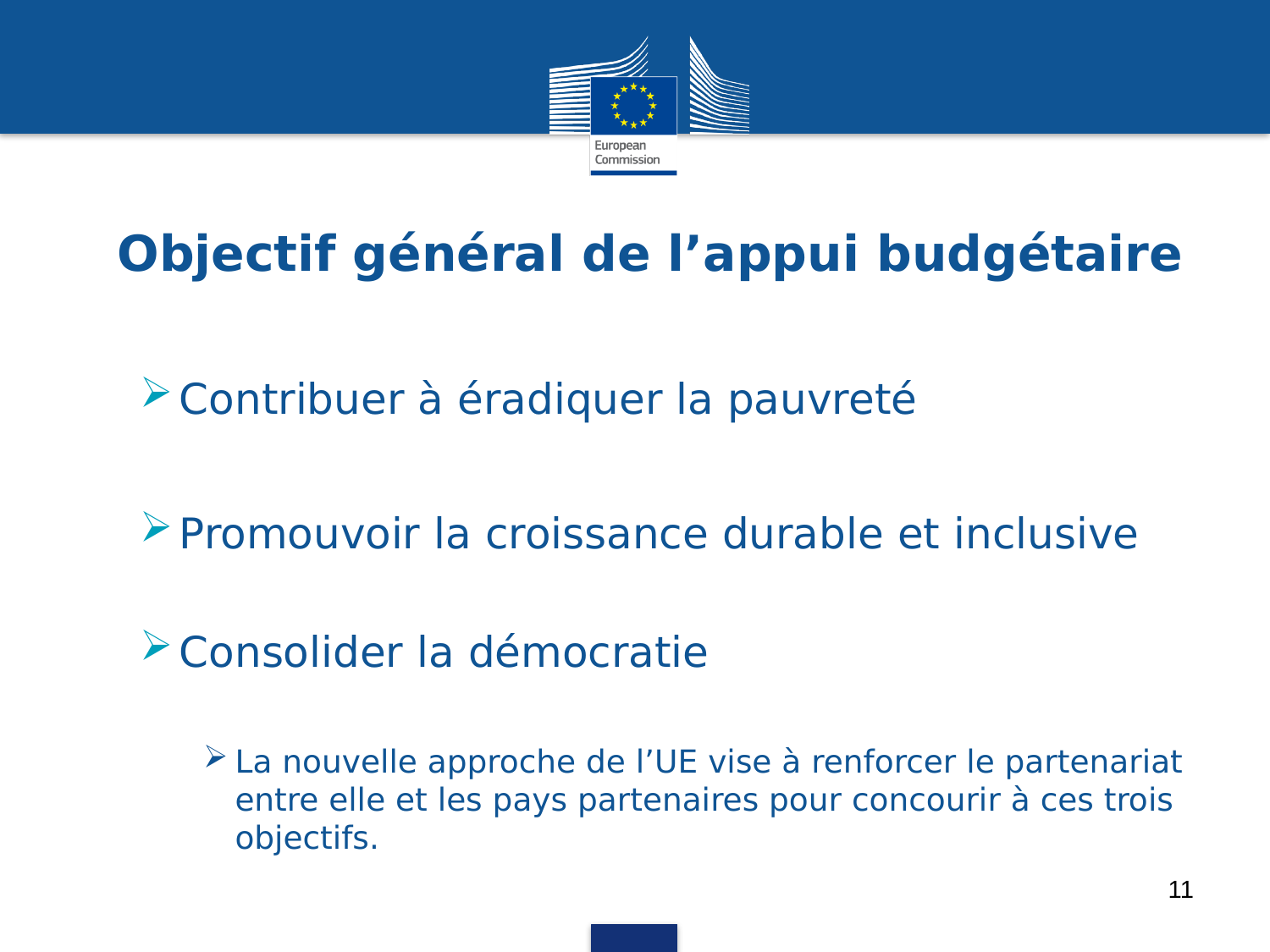

# Objectif général de l’appui budgétaire

Contribuer à éradiquer la pauvreté

Promouvoir la croissance durable et inclusive

Consolider la démocratie

La nouvelle approche de l’UE vise à renforcer le partenariat entre elle et les pays partenaires pour concourir à ces trois objectifs.
11